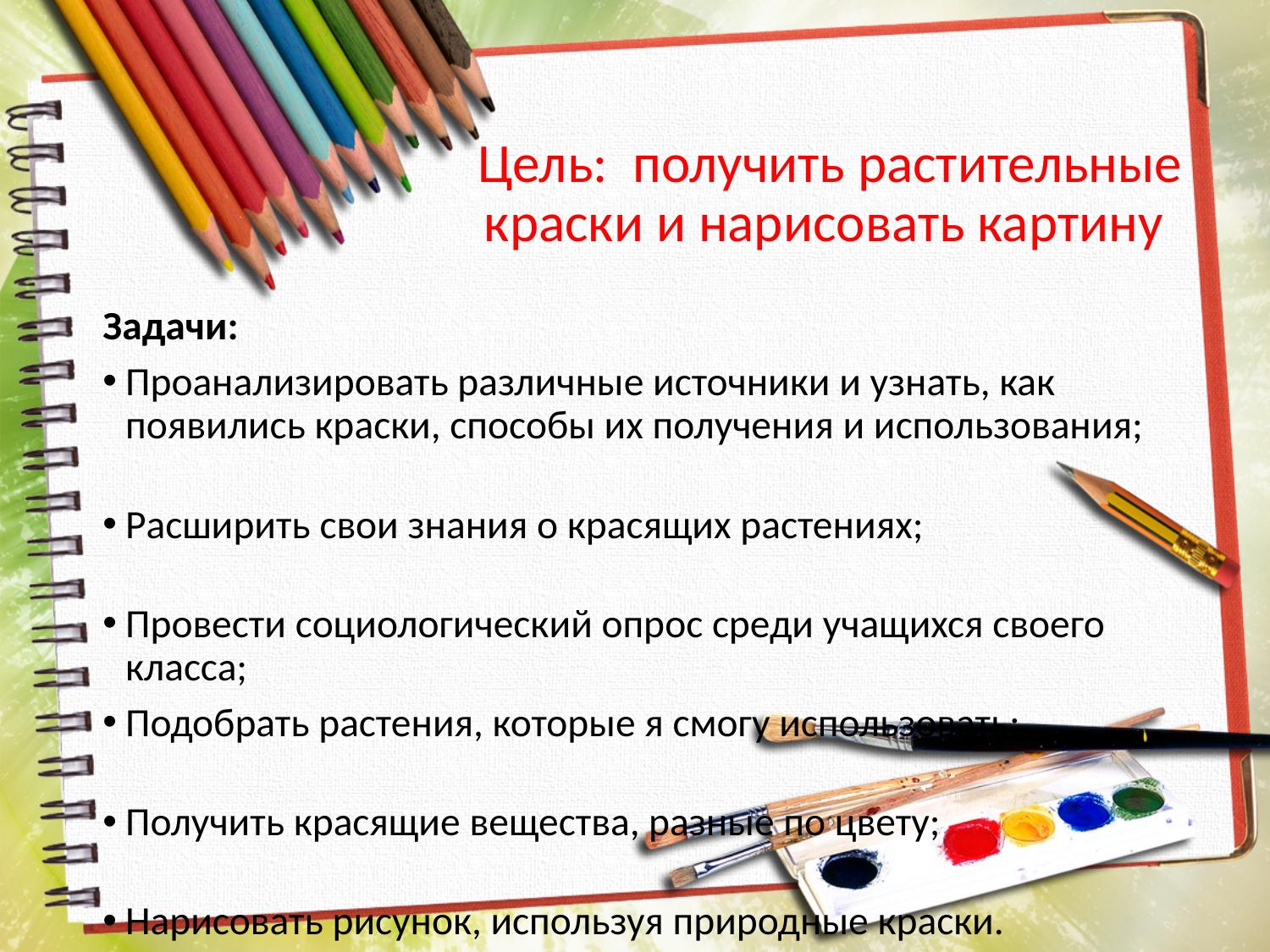

# Цель:  получить растительные краски и нарисовать картину
Задачи:
Проанализировать различные источники и узнать, как появились краски, способы их получения и использования;
Расширить свои знания о красящих растениях;
Провести социологический опрос среди учащихся своего класса;
Подобрать растения, которые я смогу использовать;
Получить красящие вещества, разные по цвету;
Нарисовать рисунок, используя природные краски.